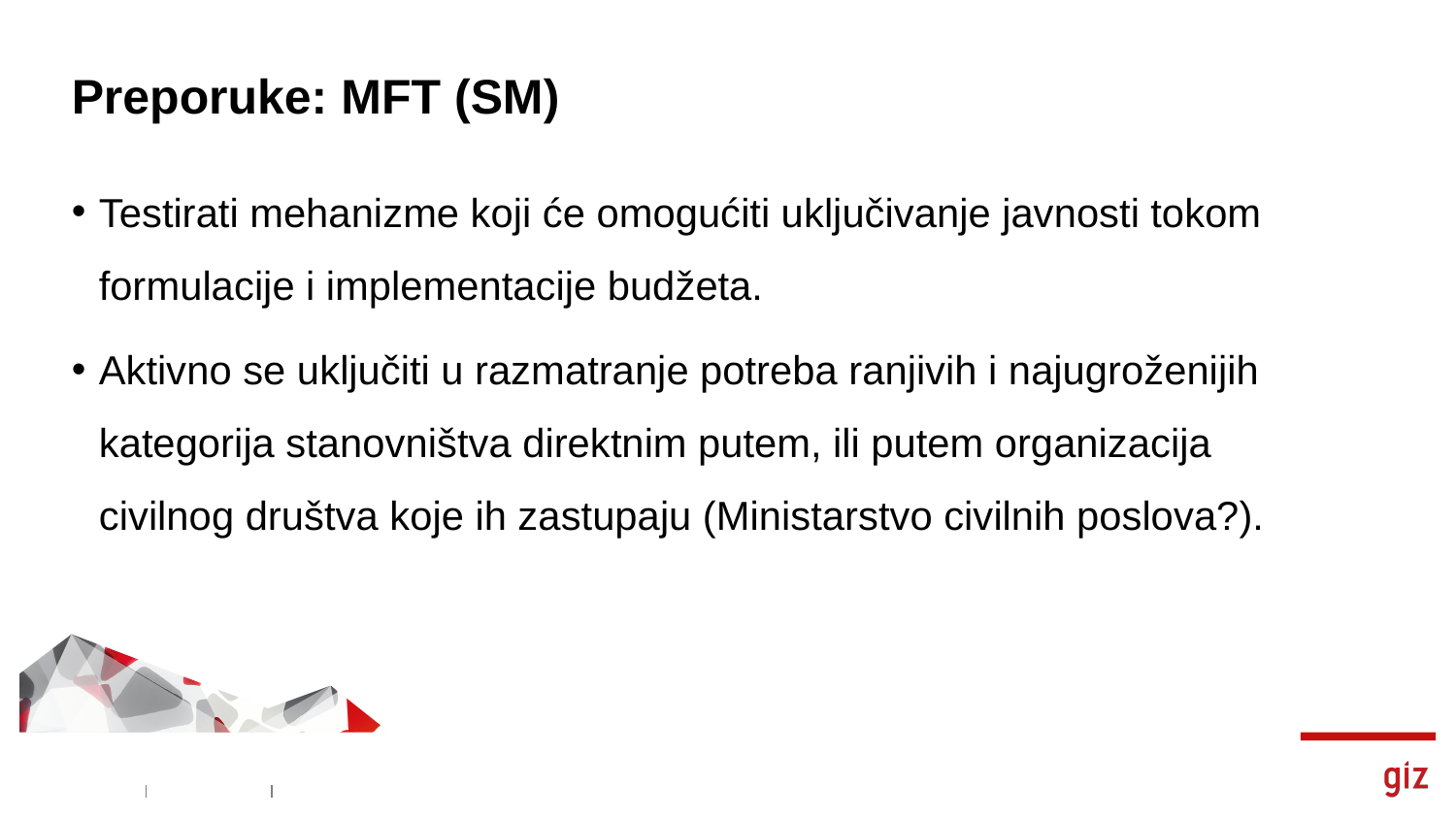

# Preporuke: MFT (SM)
Testirati mehanizme koji će omogućiti uključivanje javnosti tokom formulacije i implementacije budžeta.
Aktivno se uključiti u razmatranje potreba ranjivih i najugroženijih kategorija stanovništva direktnim putem, ili putem organizacija civilnog društva koje ih zastupaju (Ministarstvo civilnih poslova?).